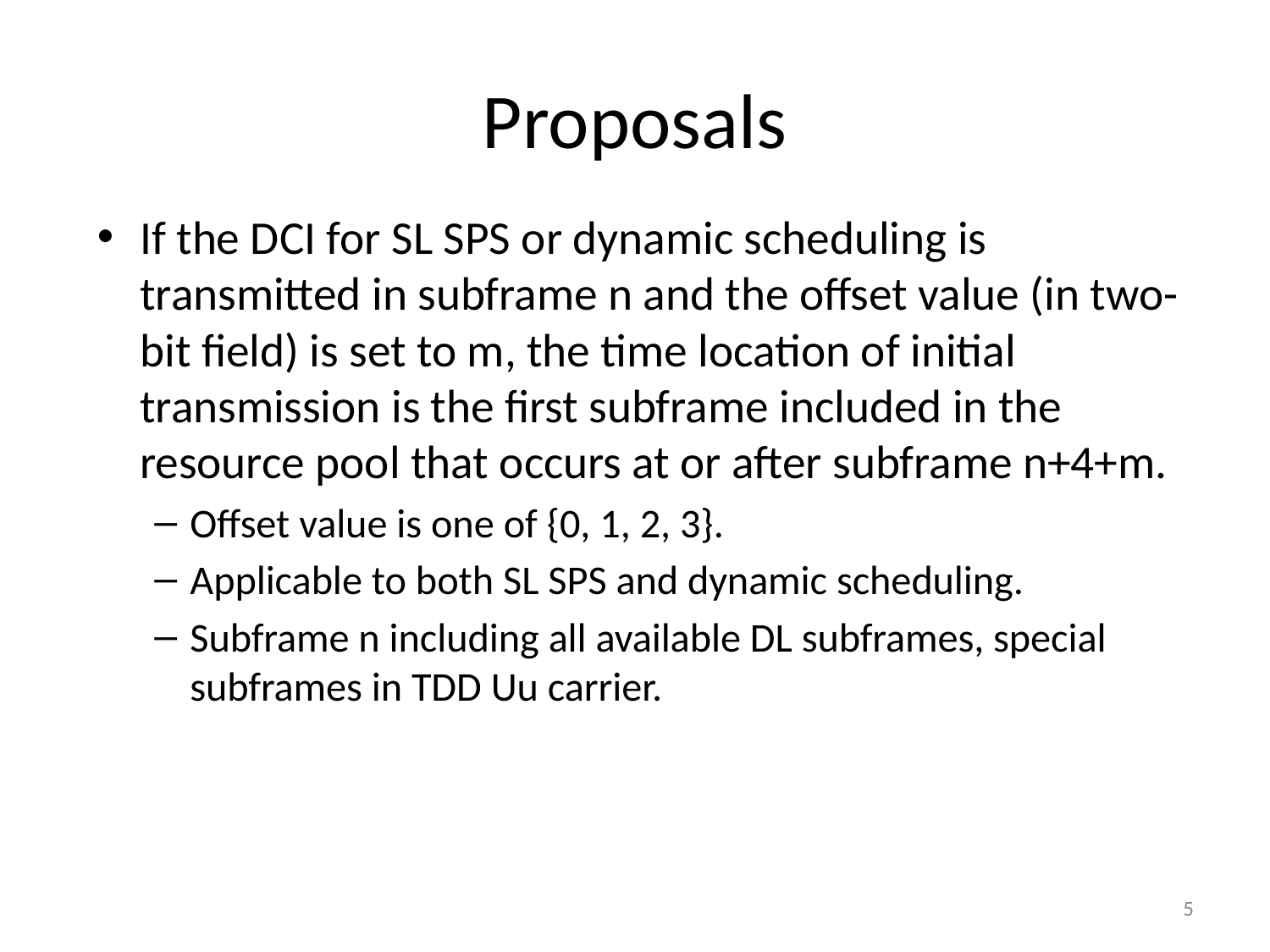

# Proposals
If the DCI for SL SPS or dynamic scheduling is transmitted in subframe n and the offset value (in two-bit field) is set to m, the time location of initial transmission is the first subframe included in the resource pool that occurs at or after subframe n+4+m.
Offset value is one of {0, 1, 2, 3}.
Applicable to both SL SPS and dynamic scheduling.
Subframe n including all available DL subframes, special subframes in TDD Uu carrier.
5